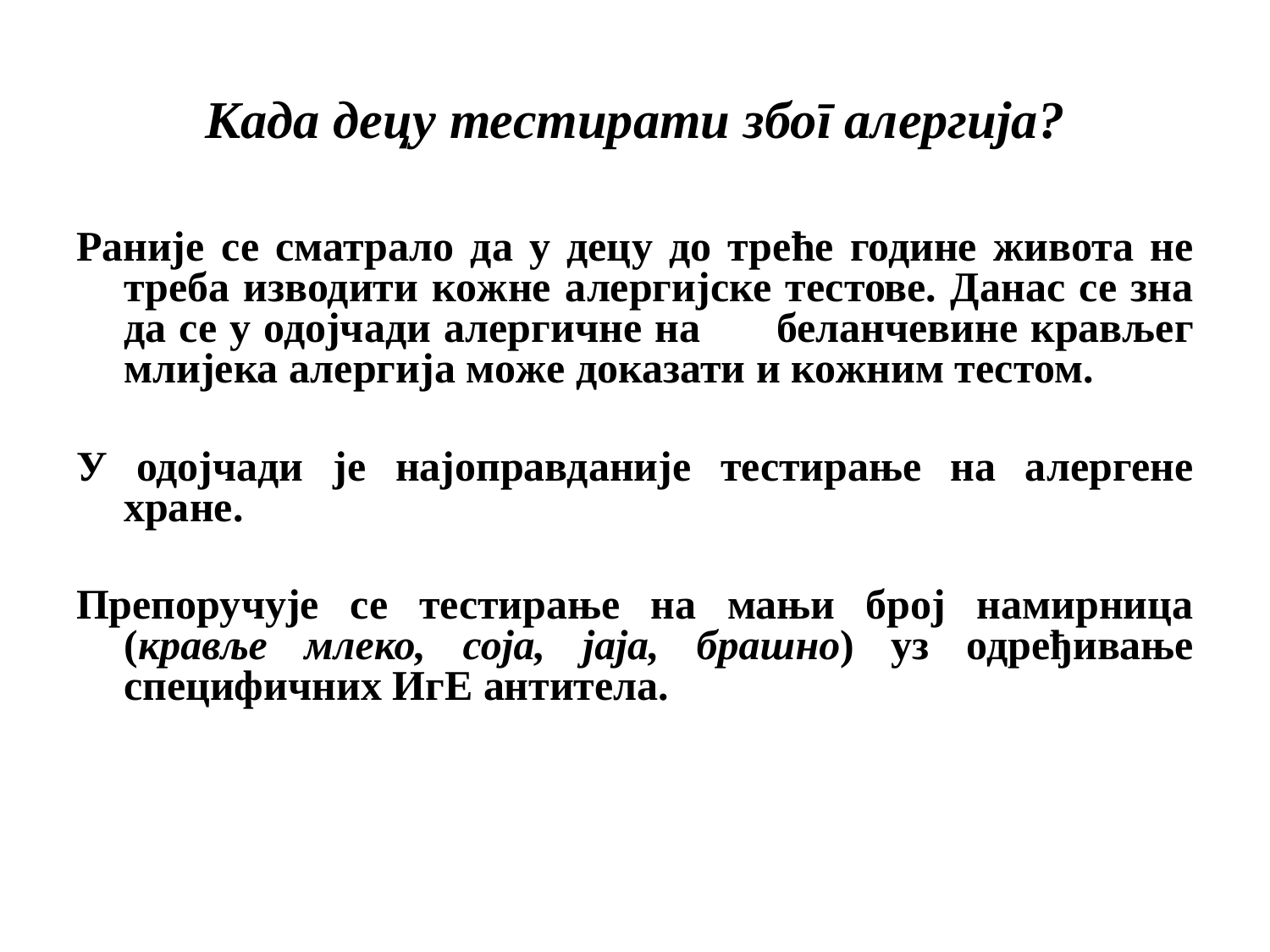

# Када децу тестирати због алергија?
Раније се сматрало да у децу до треће године живота не треба изводити кожне алергијске тестове. Данас се зна да се у одојчади алергичне на      беланчевине крављег млијека алергија може доказати и кожним тестом.

У одојчади је најоправданије тестирање на алергене хране.

Препоручује се тестирање на мањи број намирница (кравље млеко, соја, јаја, брашно) уз одређивање специфичних ИгЕ антитела.